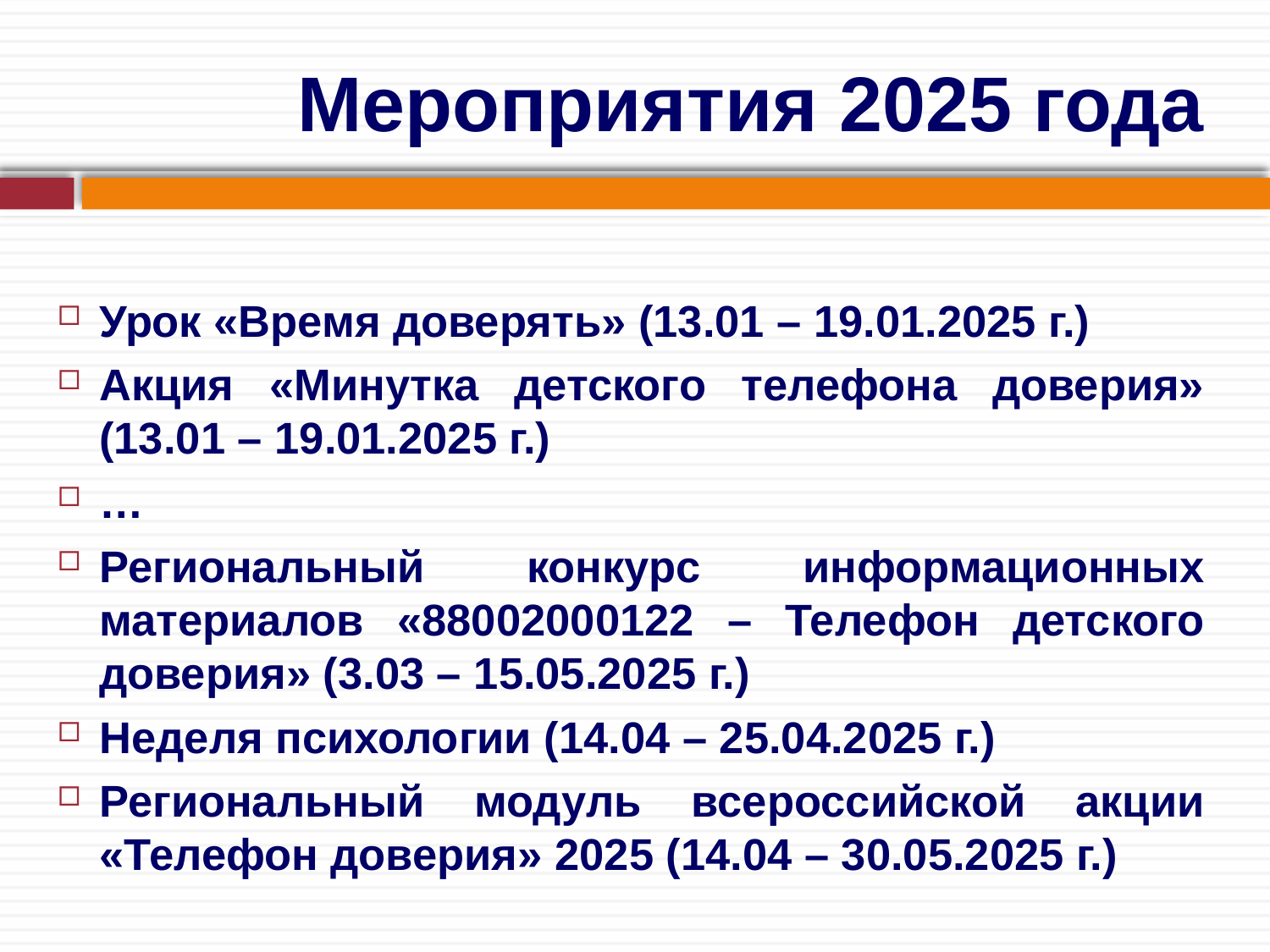

# Мероприятия 2025 года

Урок «Время доверять» (13.01 – 19.01.2025 г.)
Акция «Минутка детского телефона доверия» (13.01 – 19.01.2025 г.)
…
Региональный конкурс информационных материалов «88002000122 – Телефон детского доверия» (3.03 – 15.05.2025 г.)
Неделя психологии (14.04 – 25.04.2025 г.)
Региональный модуль всероссийской акции «Телефон доверия» 2025 (14.04 – 30.05.2025 г.)